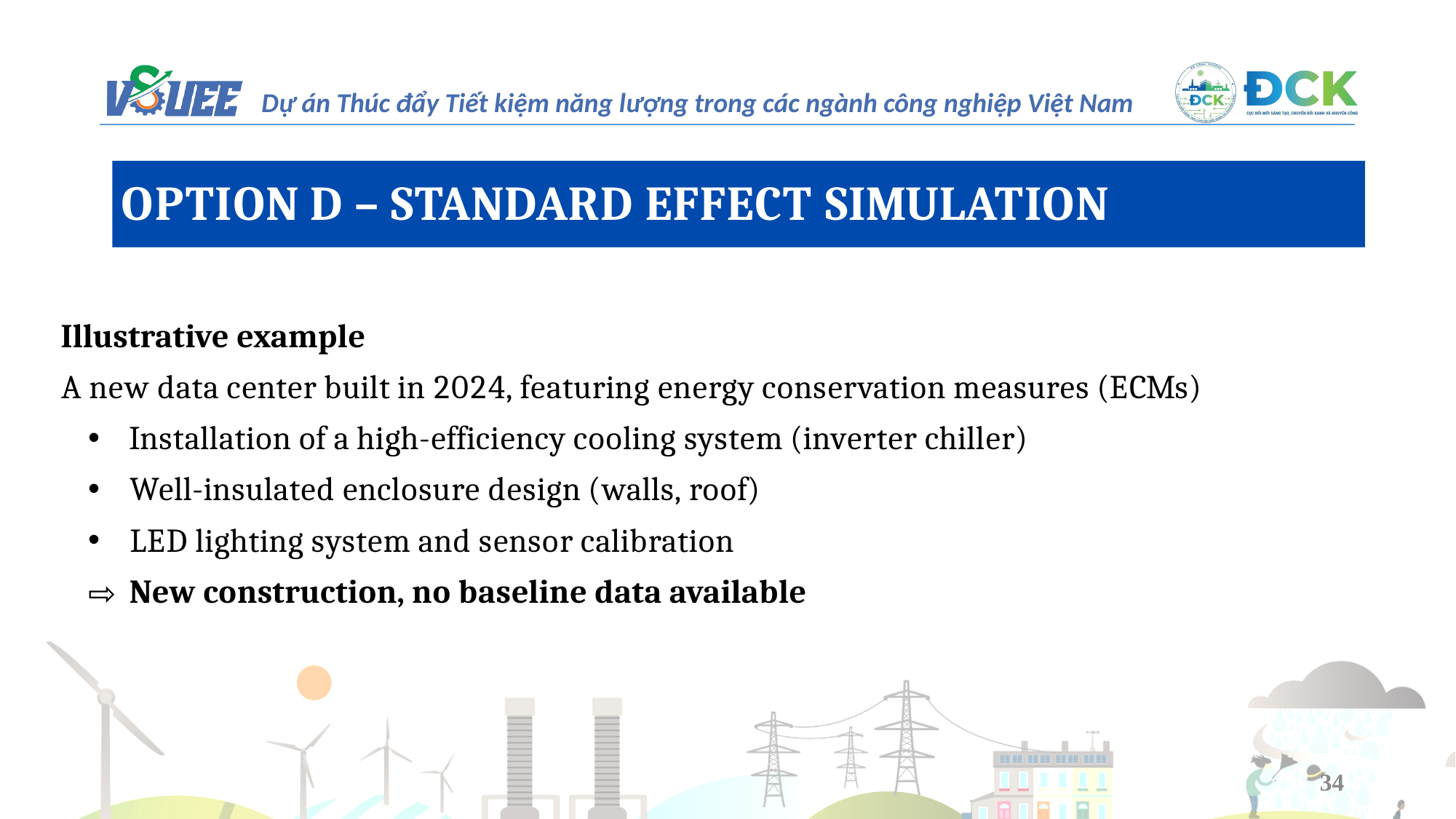

OPTION D – STANDARD EFFECT SIMULATION
Illustrative example
A new data center built in 2024, featuring energy conservation measures (ECMs)
Installation of a high-efficiency cooling system (inverter chiller)
Well-insulated enclosure design (walls, roof)
LED lighting system and sensor calibration
New construction, no baseline data available

34